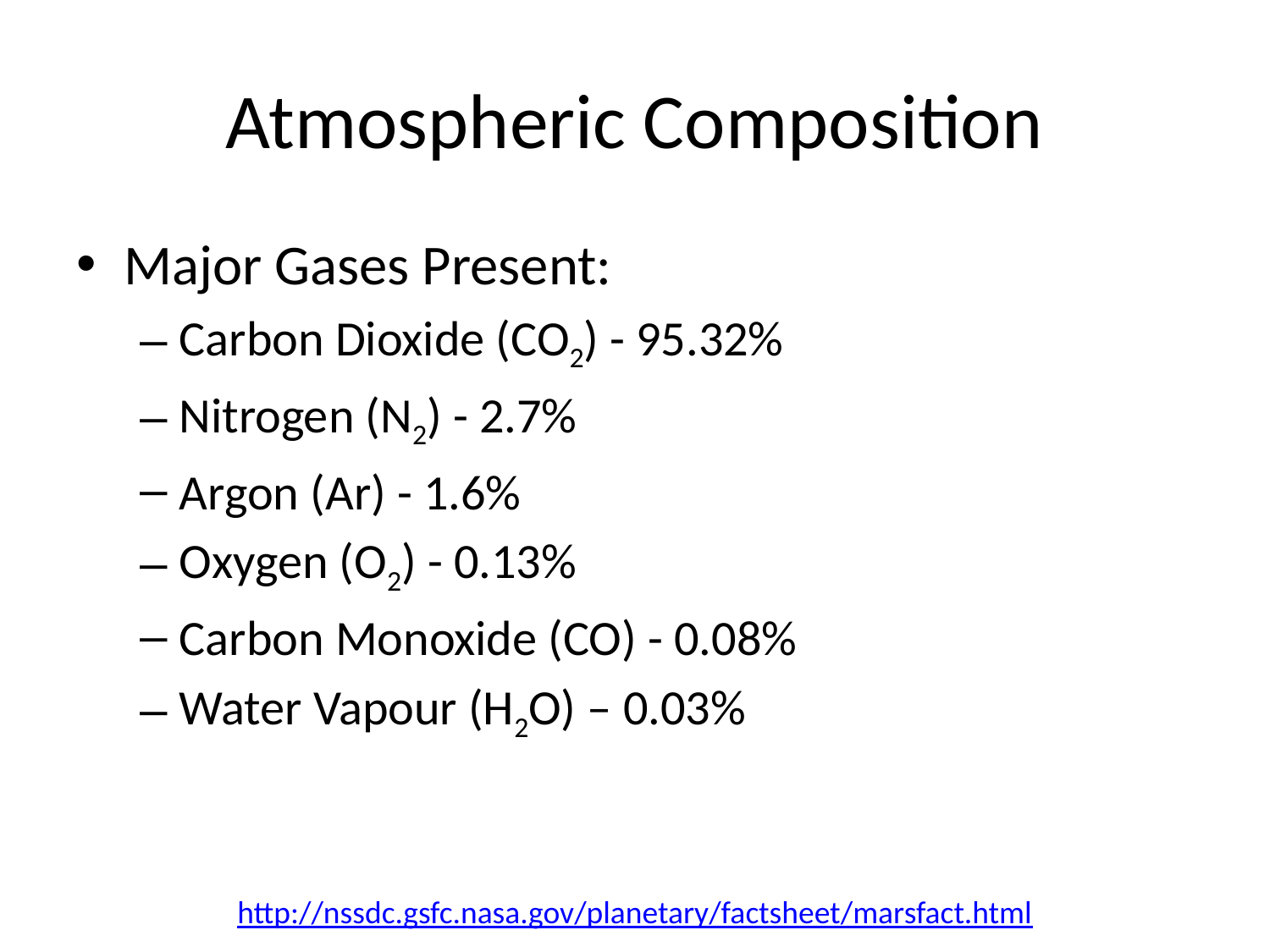

# Atmospheric Composition
Major Gases Present:
Carbon Dioxide (CO2) - 95.32%
Nitrogen (N2) - 2.7%
Argon (Ar) - 1.6%
Oxygen (O2) - 0.13%
Carbon Monoxide (CO) - 0.08%
Water Vapour (H2O) – 0.03%
http://nssdc.gsfc.nasa.gov/planetary/factsheet/marsfact.html